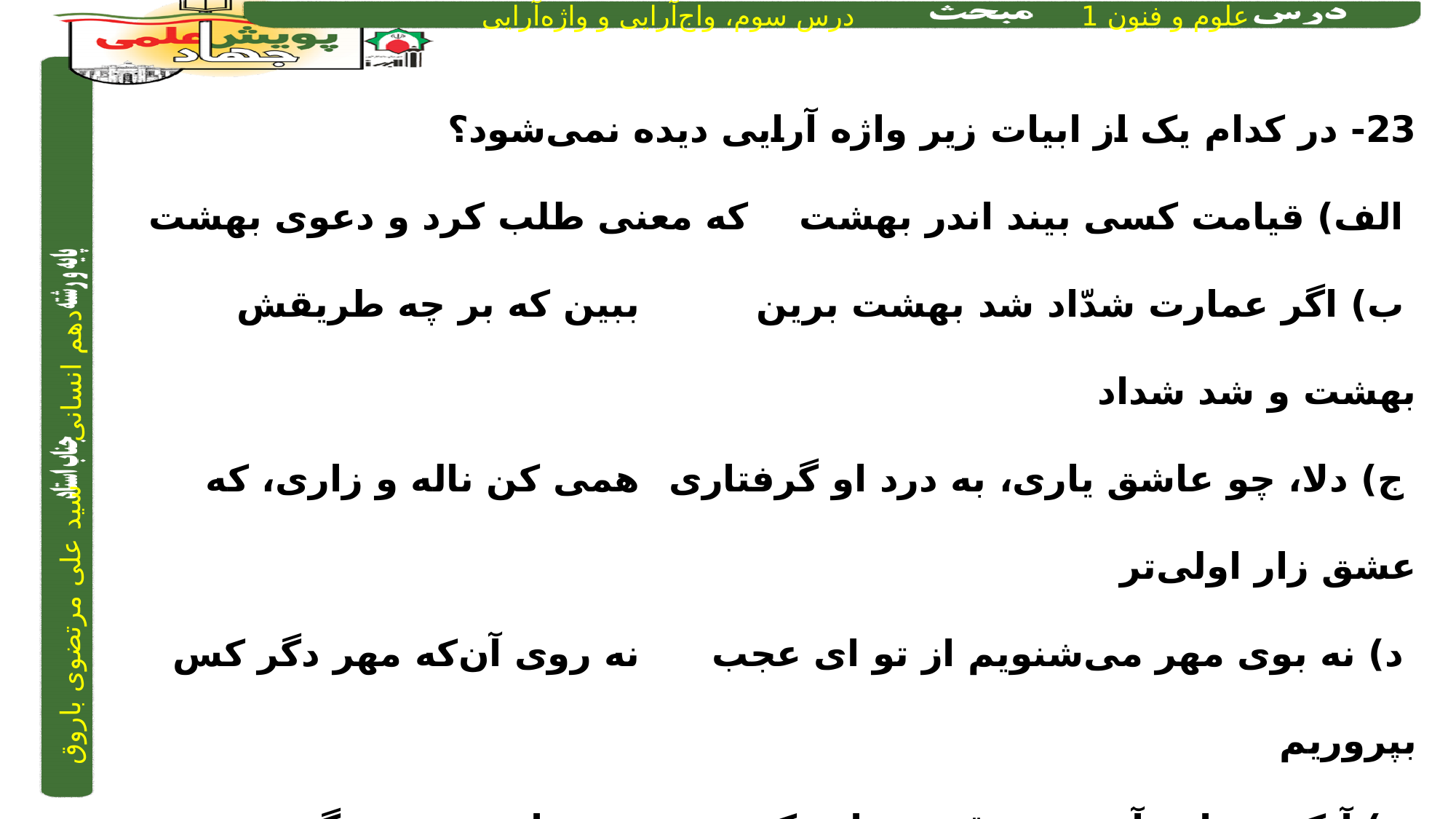

23- در کدام یک از ابیات زیر واژه آرایی دیده نمی‌شود؟‌
 الف) قیامت کسی بیند اندر بهشت	 	 که معنی طلب کرد و دعوی بهشت
 ب) اگر عمارت شدّاد شد بهشت برین	 	 ببین که بر چه طریقش بهشت و شد شداد
 ج) دلا، چو عاشق یاری، به درد او گرفتاری	 	 همی کن ناله و زاری، که عشق زار اولی‌تر
 د) نه بوی مهر می‌شنویم از تو ای عجب	 	 نه روی آن‌که مهر دگر کس بپروریم
 ه) آنکه سواره آن همه نقشه پیاده کرده بود	 	این دم سرنگون شدن یاد من پیاده کرد
1) الف – ب		)ب – ج		3) د – ه		4) الف - ه
4